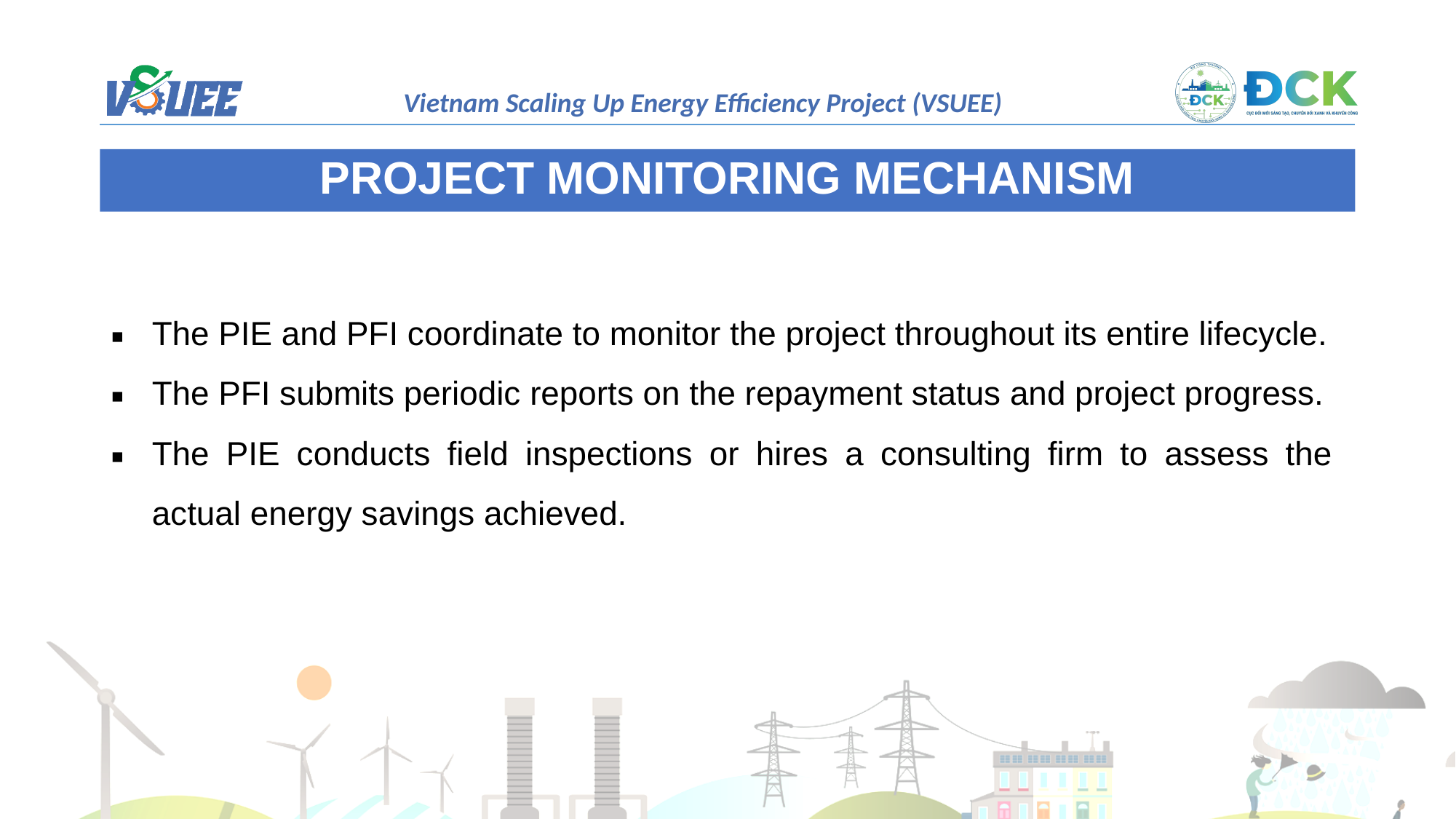

PROJECT MONITORING MECHANISM
The PIE and PFI coordinate to monitor the project throughout its entire lifecycle.
The PFI submits periodic reports on the repayment status and project progress.
The PIE conducts field inspections or hires a consulting firm to assess the actual energy savings achieved.